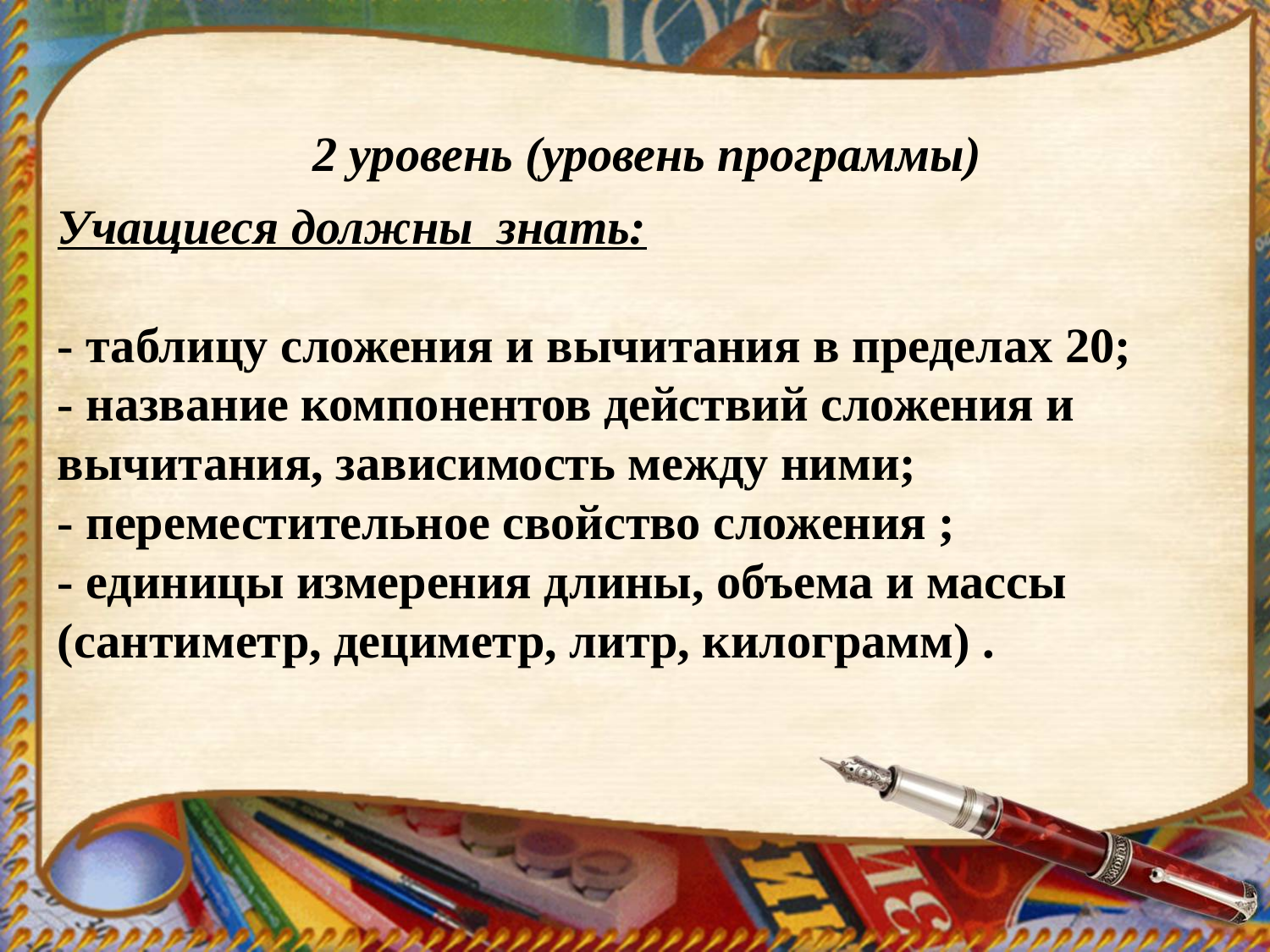

2 уровень (уровень программы)
Учащиеся должны  знать:

- таблицу сложения и вычитания в пределах 20;
- название компонентов действий сложения и вычитания, зависимость между ними;
- переместительное свойство сложения ;
- единицы измерения длины, объема и массы (сантиметр, дециметр, литр, килограмм) .